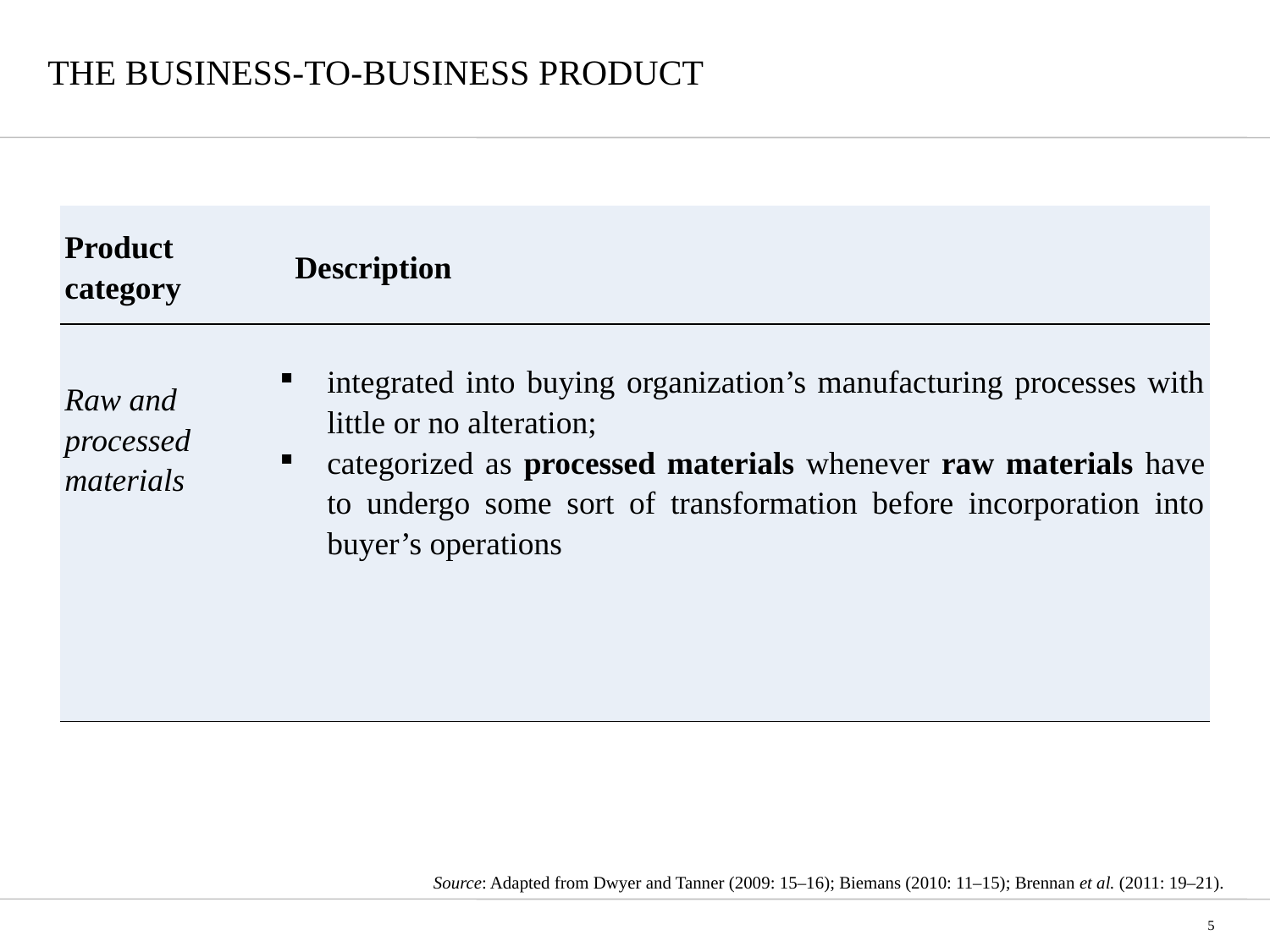

# THE BUSINESS-TO-BUSINESS PRODUCT

| Product category | Description |
| --- | --- |
| Raw and processed materials | integrated into buying organization’s manufacturing processes with little or no alteration; categorized as processed materials whenever raw materials have to undergo some sort of transformation before incorporation into buyer’s operations |
Source: Adapted from Dwyer and Tanner (2009: 15–16); Biemans (2010: 11–15); Brennan et al. (2011: 19–21).